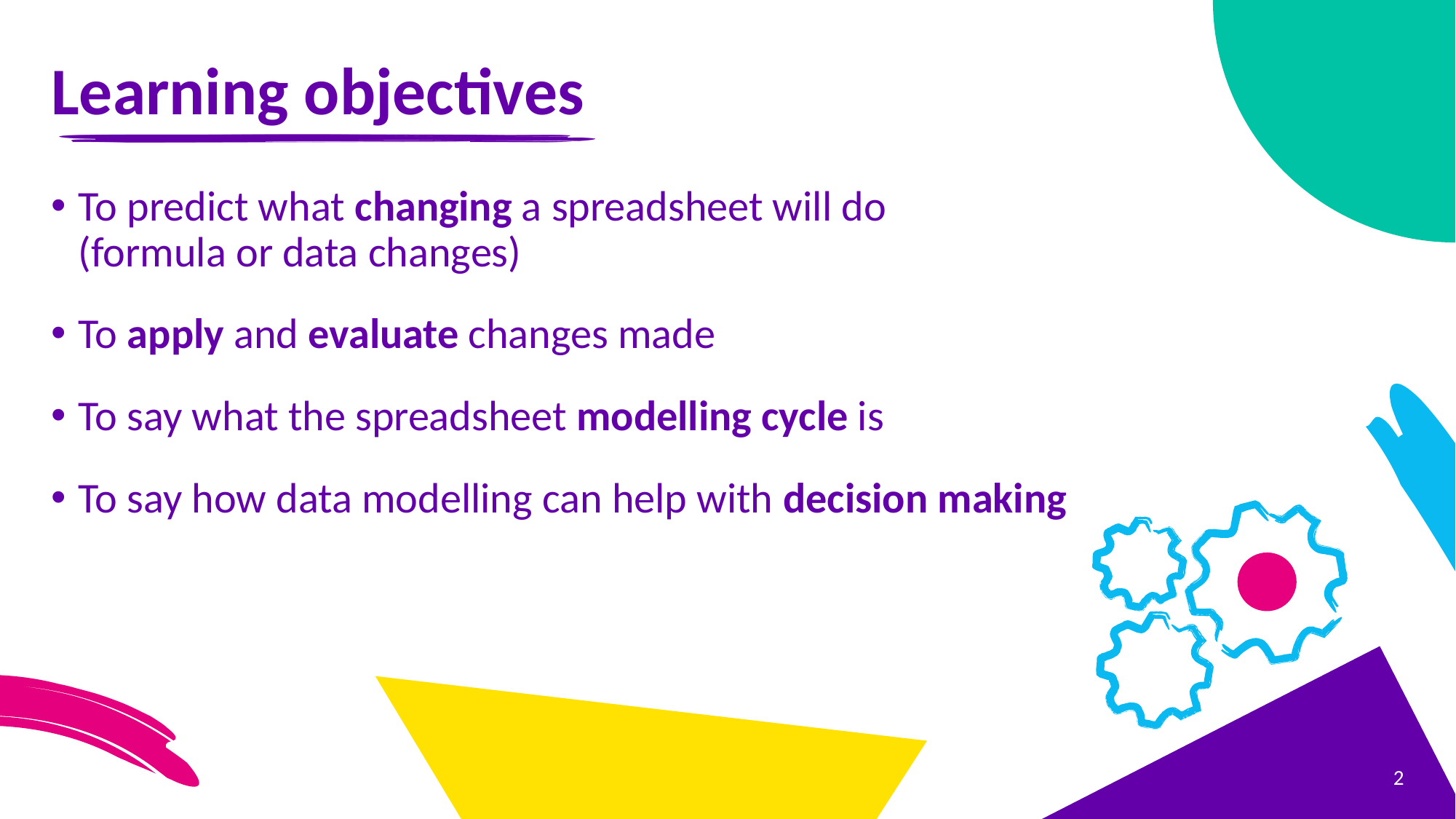

# Learning objectives
To predict what changing a spreadsheet will do
(formula or data changes)
To apply and evaluate changes made
To say what the spreadsheet modelling cycle is
To say how data modelling can help with decision making

2